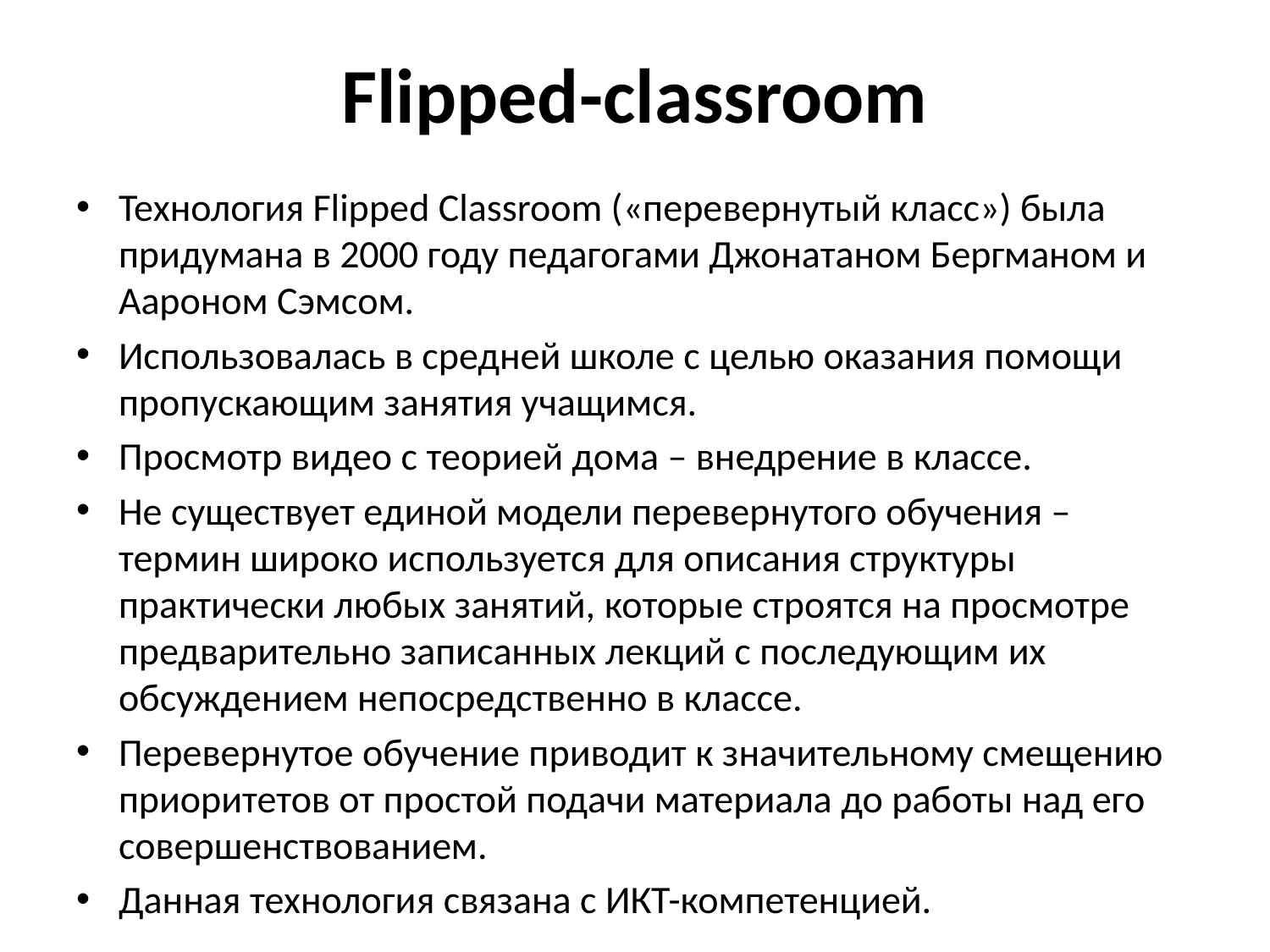

# Flipped-classroom
Технология Flipped Classroom («перевернутый класс») была придумана в 2000 году педагогами Джонатаном Бергманом и Аароном Сэмсом.
Использовалась в средней школе с целью оказания помощи пропускающим занятия учащимся.
Просмотр видео с теорией дома – внедрение в классе.
Не существует единой модели перевернутого обучения – термин широко используется для описания структуры практически любых занятий, которые строятся на просмотре предварительно записанных лекций с последующим их обсуждением непосредственно в классе.
Перевернутое обучение приводит к значительному смещению приоритетов от простой подачи материала до работы над его совершенствованием.
Данная технология связана с ИКТ-компетенцией.